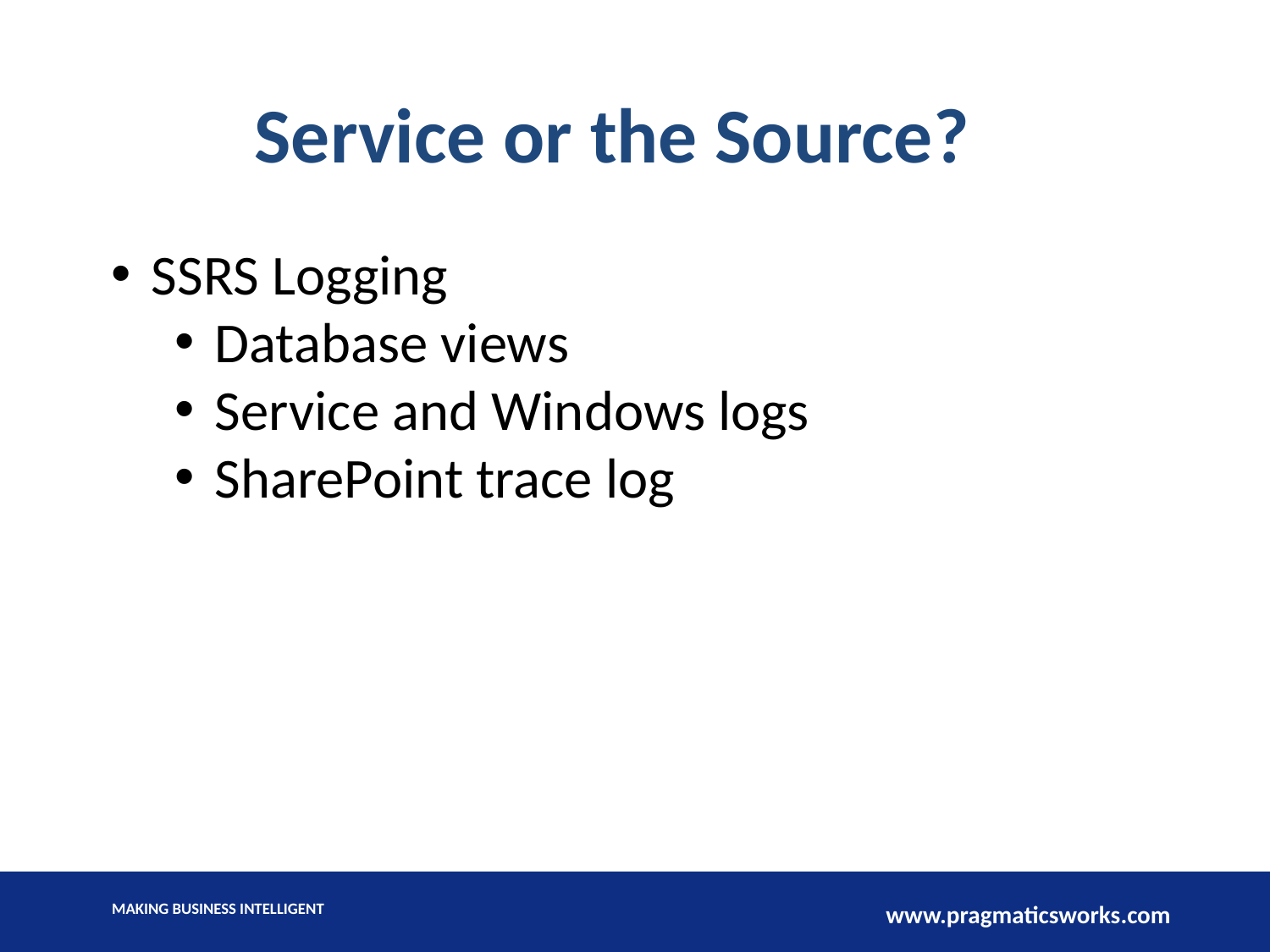

# Service or the Source?
SSRS Logging
Database views
Service and Windows logs
SharePoint trace log

Making Business Intelligent
www.pragmaticsworks.com